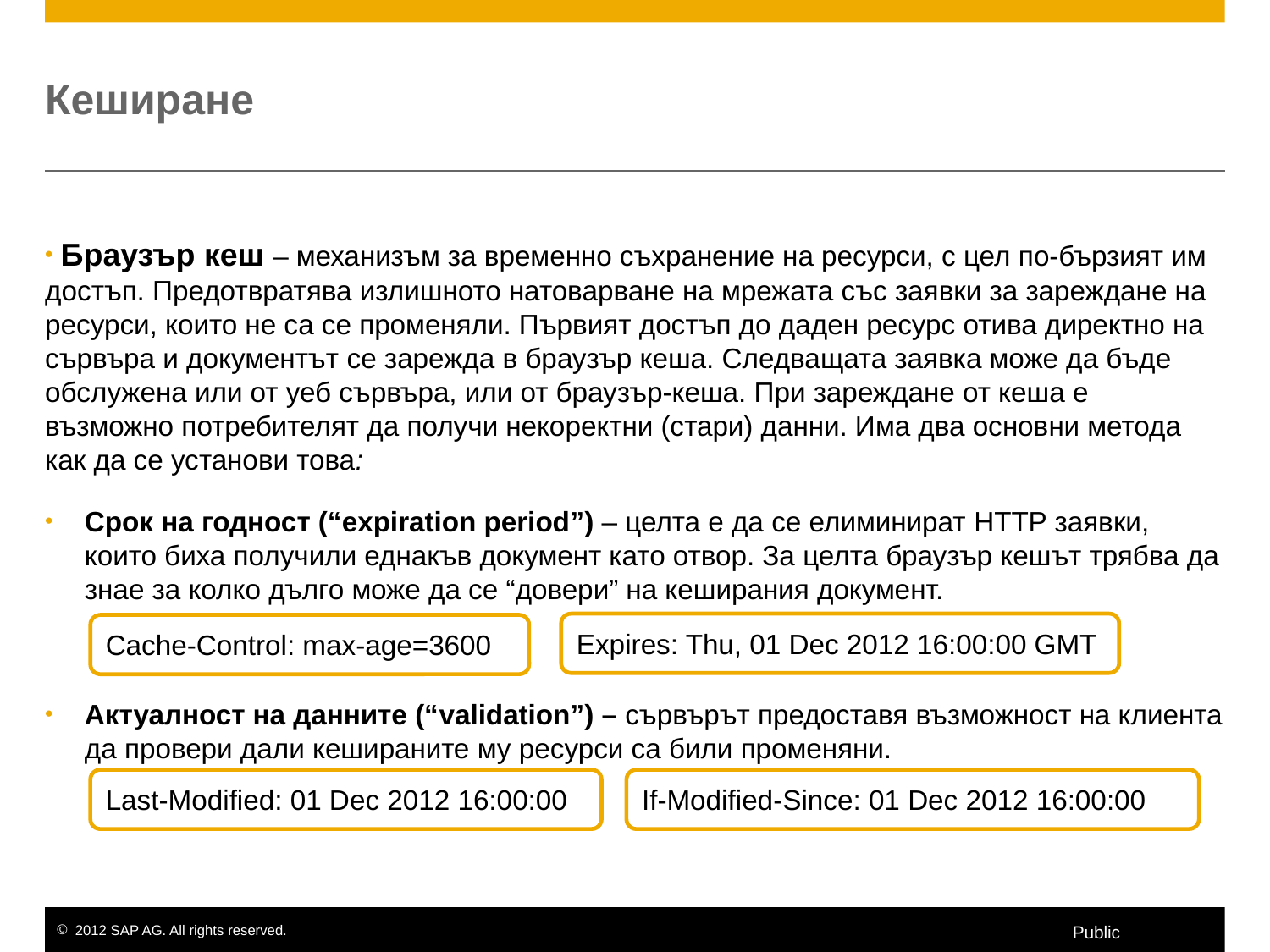

# Кеширане
 Браузър кеш – механизъм за временно съхранение на ресурси, с цел по-бързият им достъп. Предотвратява излишното натоварване на мрежата със заявки за зареждане на ресурси, които не са се променяли. Първият достъп до даден ресурс отива директно на сървъра и документът се зарежда в браузър кеша. Следващата заявка може да бъде обслужена или от уеб сървъра, или от браузър-кеша. При зареждане от кеша е възможно потребителят да получи некоректни (стари) данни. Има два основни метода как да се установи това:
Срок на годност (“expiration period”) – целта е да се елиминират HTTP заявки, които биха получили еднакъв документ като отвор. За целта браузър кешът трябва да знае за колко дълго може да се “довери” на кеширания документ.

Актуалност на данните (“validation”) – сървърът предоставя възможност на клиента да провери дали кешираните му ресурси са били променяни.

Expires: Thu, 01 Dec 2012 16:00:00 GMT
Cache-Control: max-age=3600
Last-Modified: 01 Dec 2012 16:00:00
If-Modified-Since: 01 Dec 2012 16:00:00